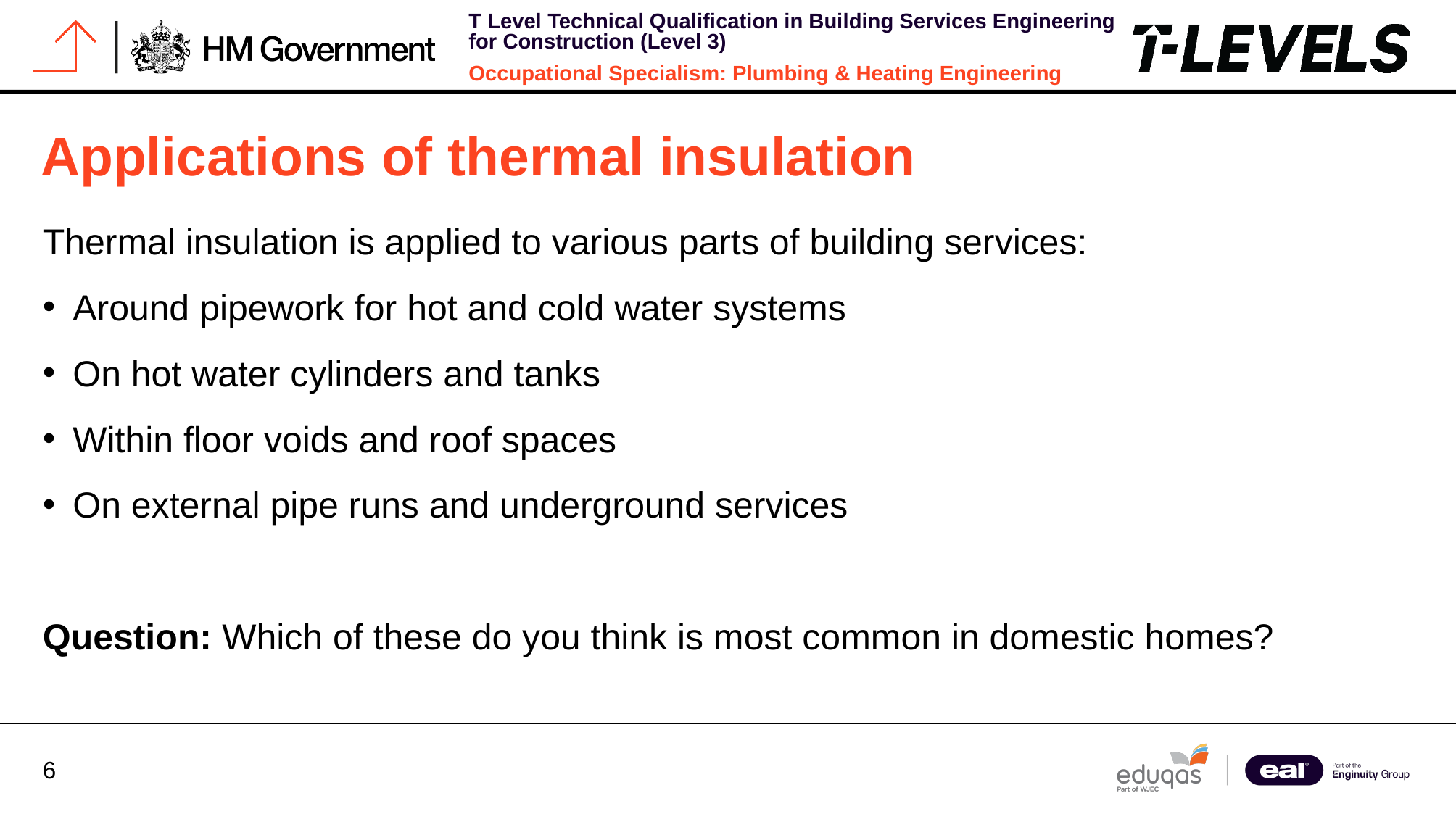

# Applications of thermal insulation
Thermal insulation is applied to various parts of building services:
Around pipework for hot and cold water systems
On hot water cylinders and tanks
Within floor voids and roof spaces
On external pipe runs and underground services

Question: Which of these do you think is most common in domestic homes?